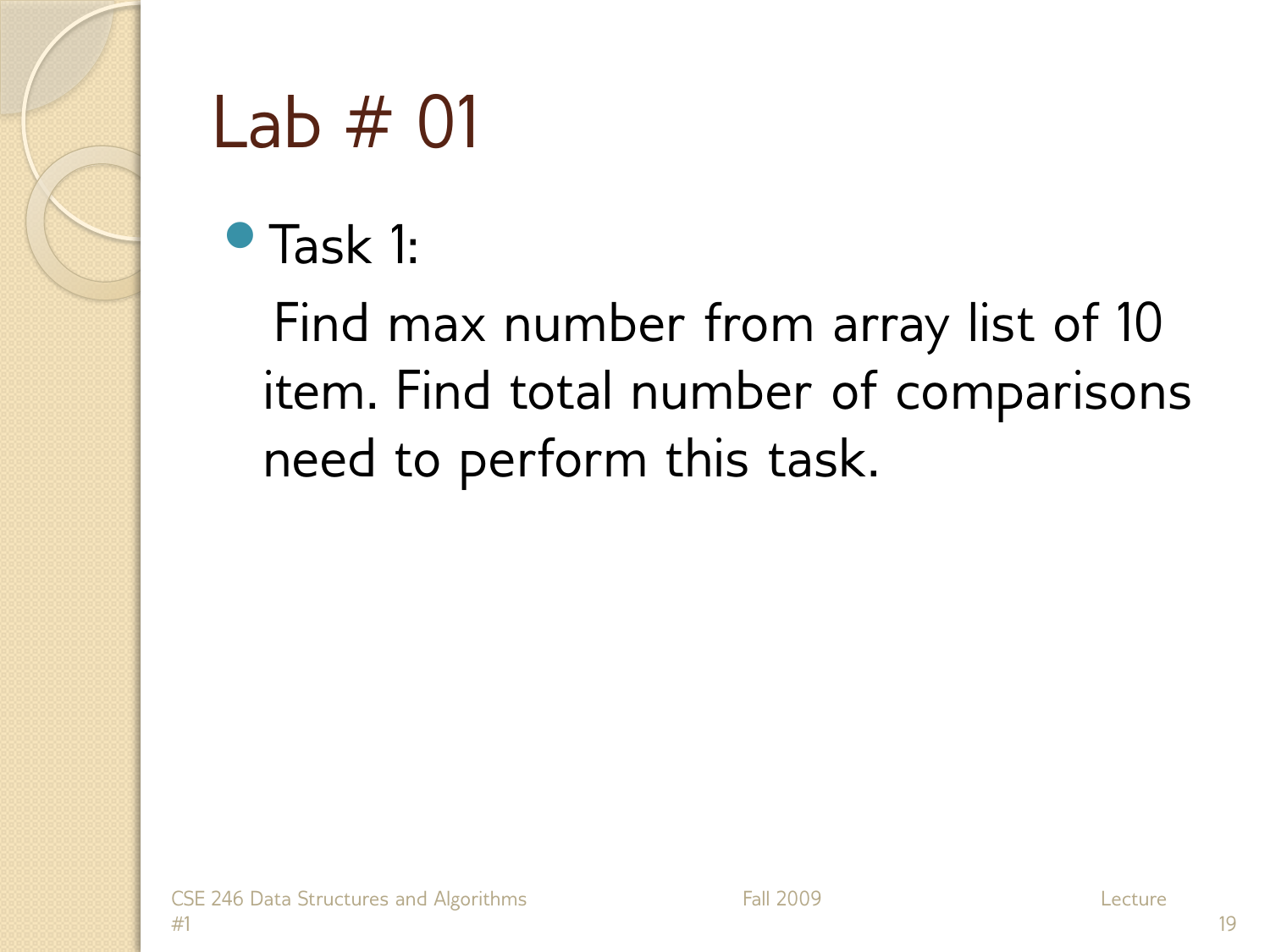

# Lab # 01
Task 1:
   Find max number from array list of 10 item. Find total number of comparisons need to perform this task.
CSE 246 Data Structures and Algorithms                                  Fall 2009                                            Lecture #1
19